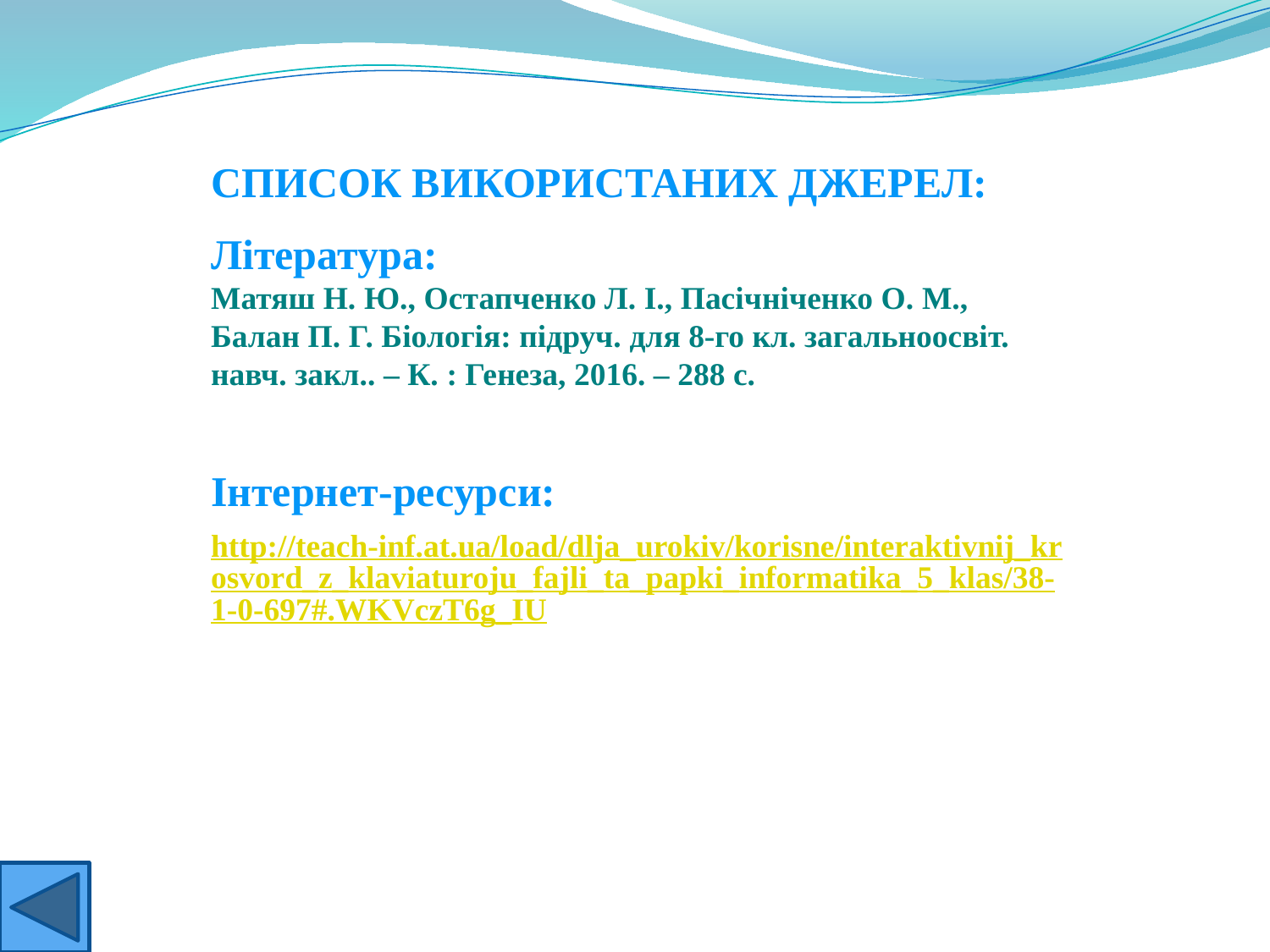

СПИСОК ВИКОРИСТАНИХ ДЖЕРЕЛ:
Література:
Матяш Н. Ю., Остапченко Л. І., Пасічніченко О. М.,
Балан П. Г. Біологія: підруч. для 8-го кл. загальноосвіт.
навч. закл.. – К. : Генеза, 2016. – 288 с.

Інтернет-ресурси:
http://teach-inf.at.ua/load/dlja_urokiv/korisne/interaktivnij_krosvord_z_klaviaturoju_fajli_ta_papki_informatika_5_klas/38-1-0-697#.WKVczT6g_IU